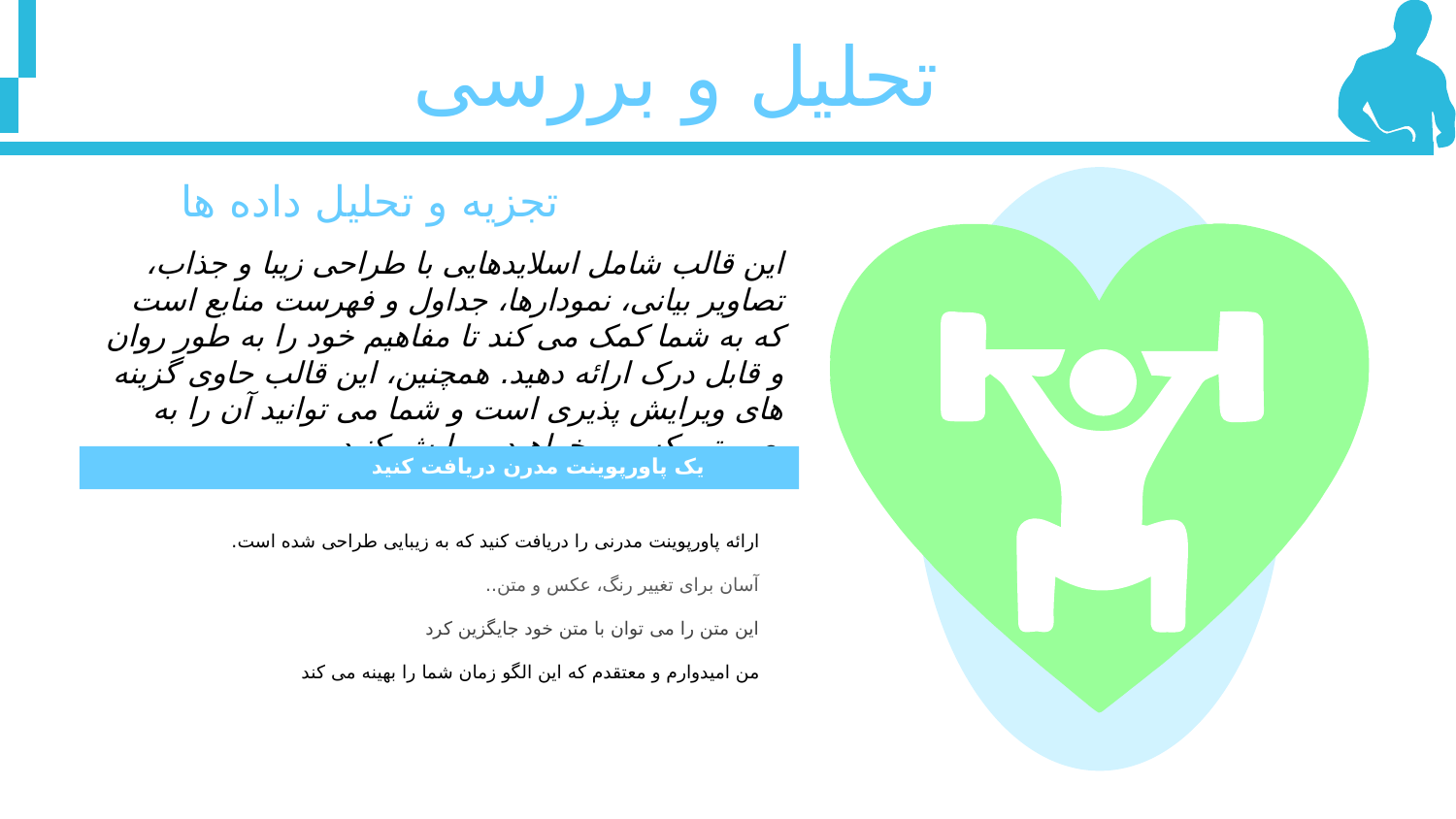

تحلیل و بررسی
تجزیه و تحلیل داده ها

این قالب شامل اسلایدهایی با طراحی زیبا و جذاب، تصاویر بیانی، نمودارها، جداول و فهرست منابع است که به شما کمک می کند تا مفاهیم خود را به طور روان و قابل درک ارائه دهید. همچنین، این قالب حاوی گزینه های ویرایش پذیری است و شما می توانید آن را به صورتی که می خواهید ویرایش کنید.

یک پاورپوینت مدرن دریافت کنید
ارائه پاورپوینت مدرنی را دریافت کنید که به زیبایی طراحی شده است.
آسان برای تغییر رنگ، عکس و متن..
این متن را می توان با متن خود جایگزین کرد
من امیدوارم و معتقدم که این الگو زمان شما را بهینه می کند